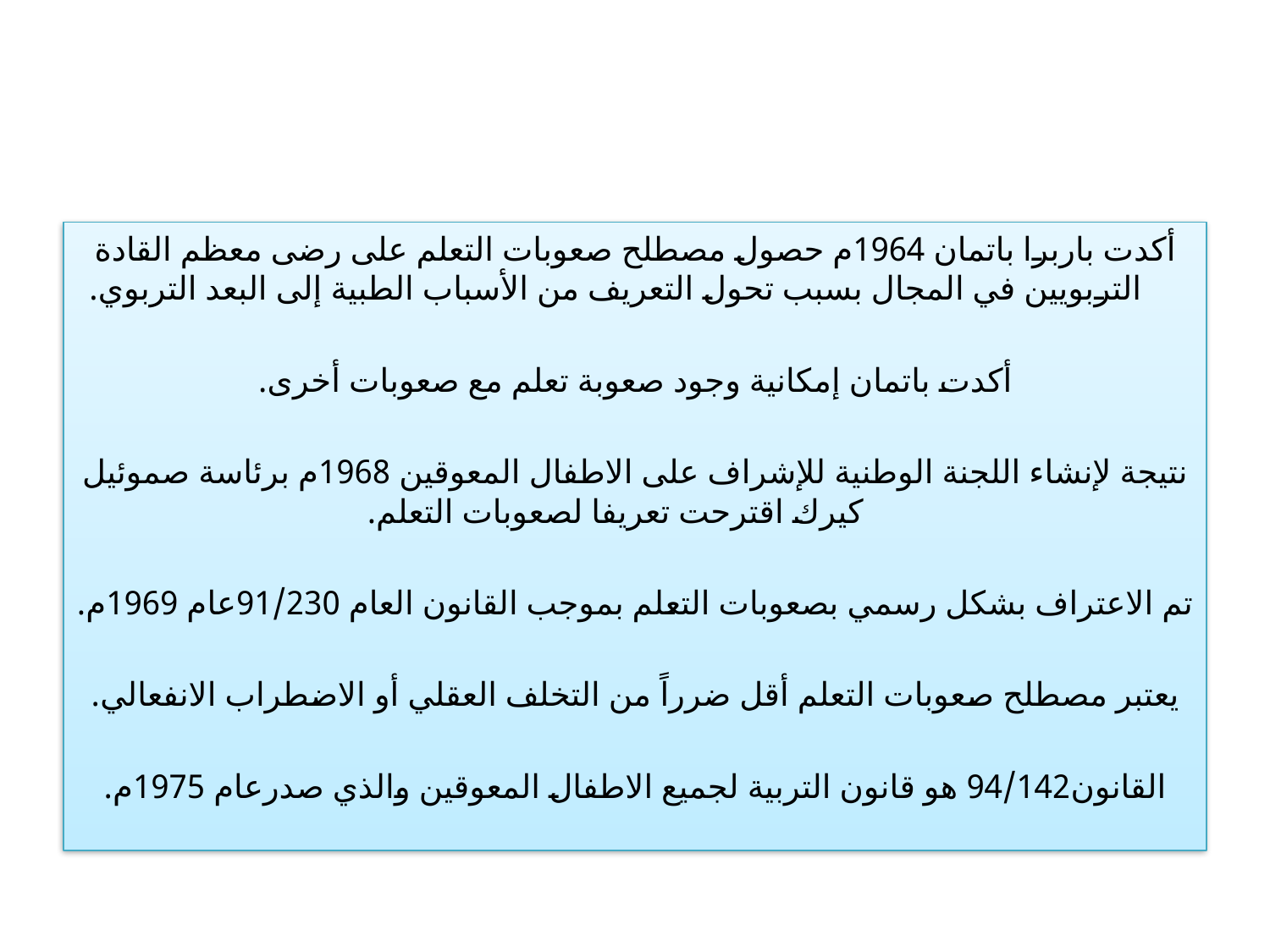

#
أكدت باربرا باتمان 1964م حصول مصطلح صعوبات التعلم على رضى معظم القادة التربويين في المجال بسبب تحول التعريف من الأسباب الطبية إلى البعد التربوي.

أكدت باتمان إمكانية وجود صعوبة تعلم مع صعوبات أخرى.

نتيجة لإنشاء اللجنة الوطنية للإشراف على الاطفال المعوقين 1968م برئاسة صموئيل كيرك اقترحت تعريفا لصعوبات التعلم.

تم الاعتراف بشكل رسمي بصعوبات التعلم بموجب القانون العام 91/230عام 1969م.

يعتبر مصطلح صعوبات التعلم أقل ضرراً من التخلف العقلي أو الاضطراب الانفعالي.

القانون94/142 هو قانون التربية لجميع الاطفال المعوقين والذي صدرعام 1975م.